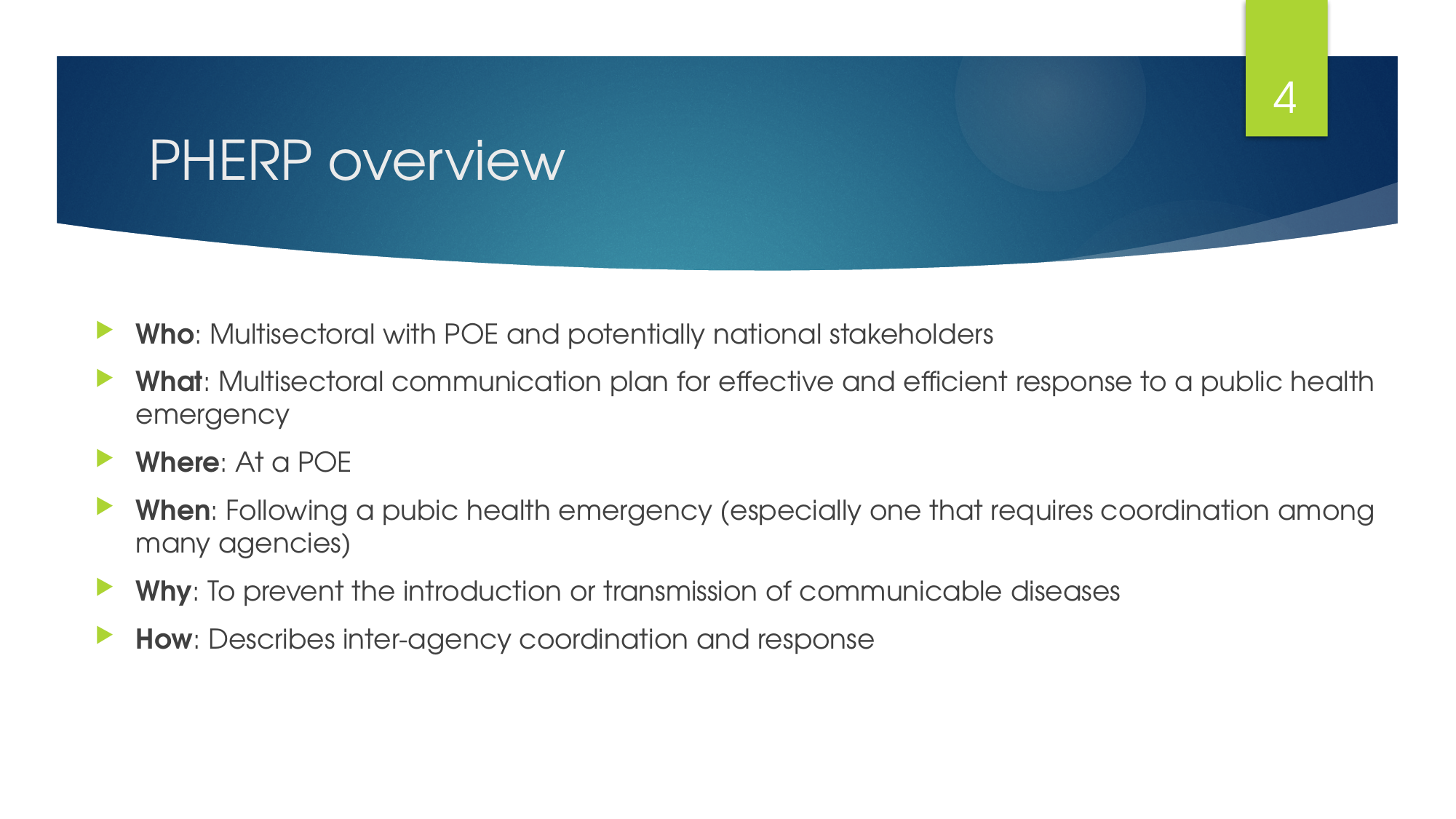

4
# PHERP overview
Who: Multisectoral with POE and potentially national stakeholders
What: Multisectoral communication plan for effective and efficient response to a public health emergency
Where: At a POE
When: Following a pubic health emergency (especially one that requires coordination among many agencies)
Why: To prevent the introduction or transmission of communicable diseases
How: Describes inter-agency coordination and response